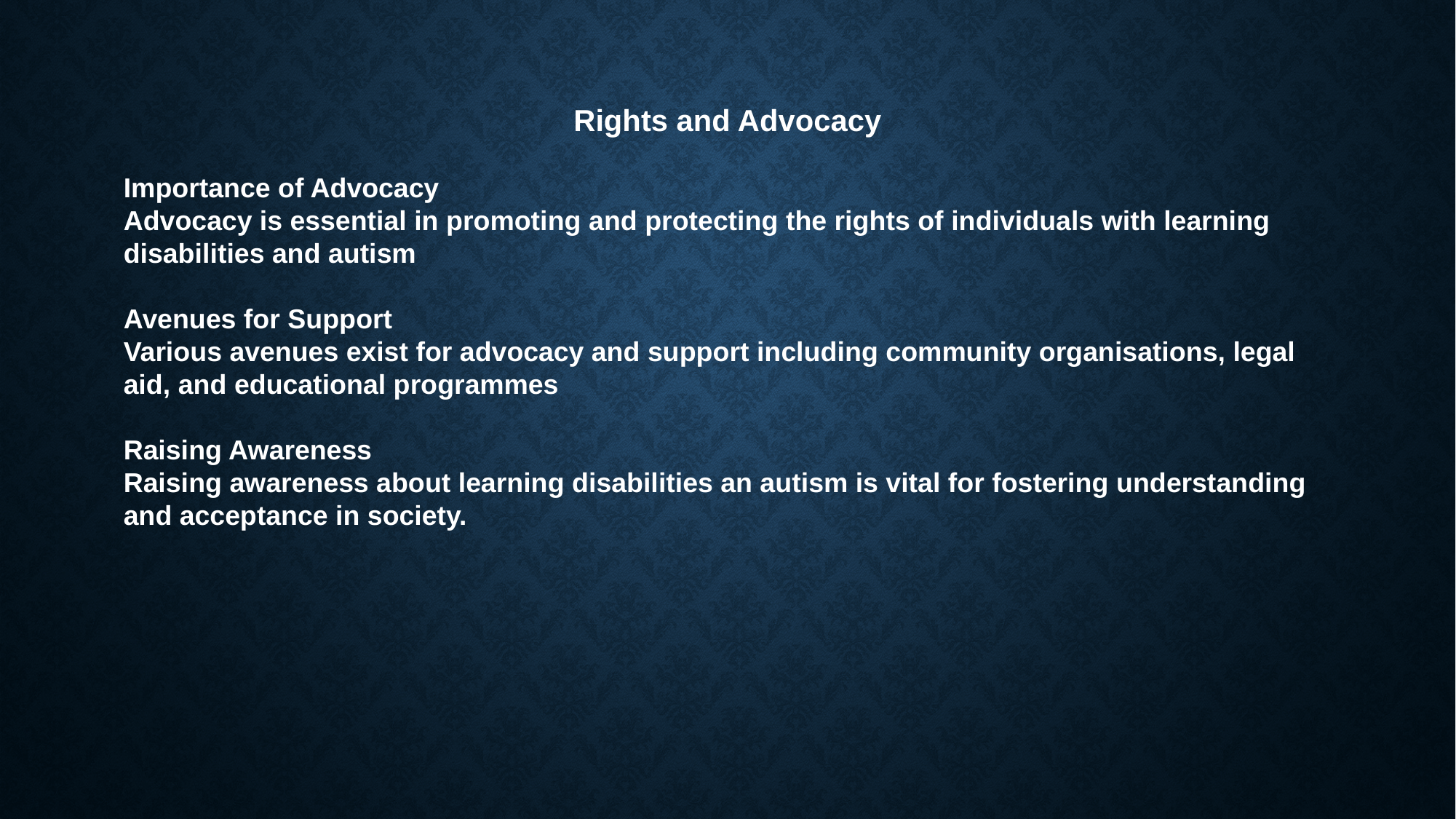

Rights and Advocacy

Importance of Advocacy
Advocacy is essential in promoting and protecting the rights of individuals with learning disabilities and autism

Avenues for Support
Various avenues exist for advocacy and support including community organisations, legal aid, and educational programmes

Raising Awareness
Raising awareness about learning disabilities an autism is vital for fostering understanding and acceptance in society.